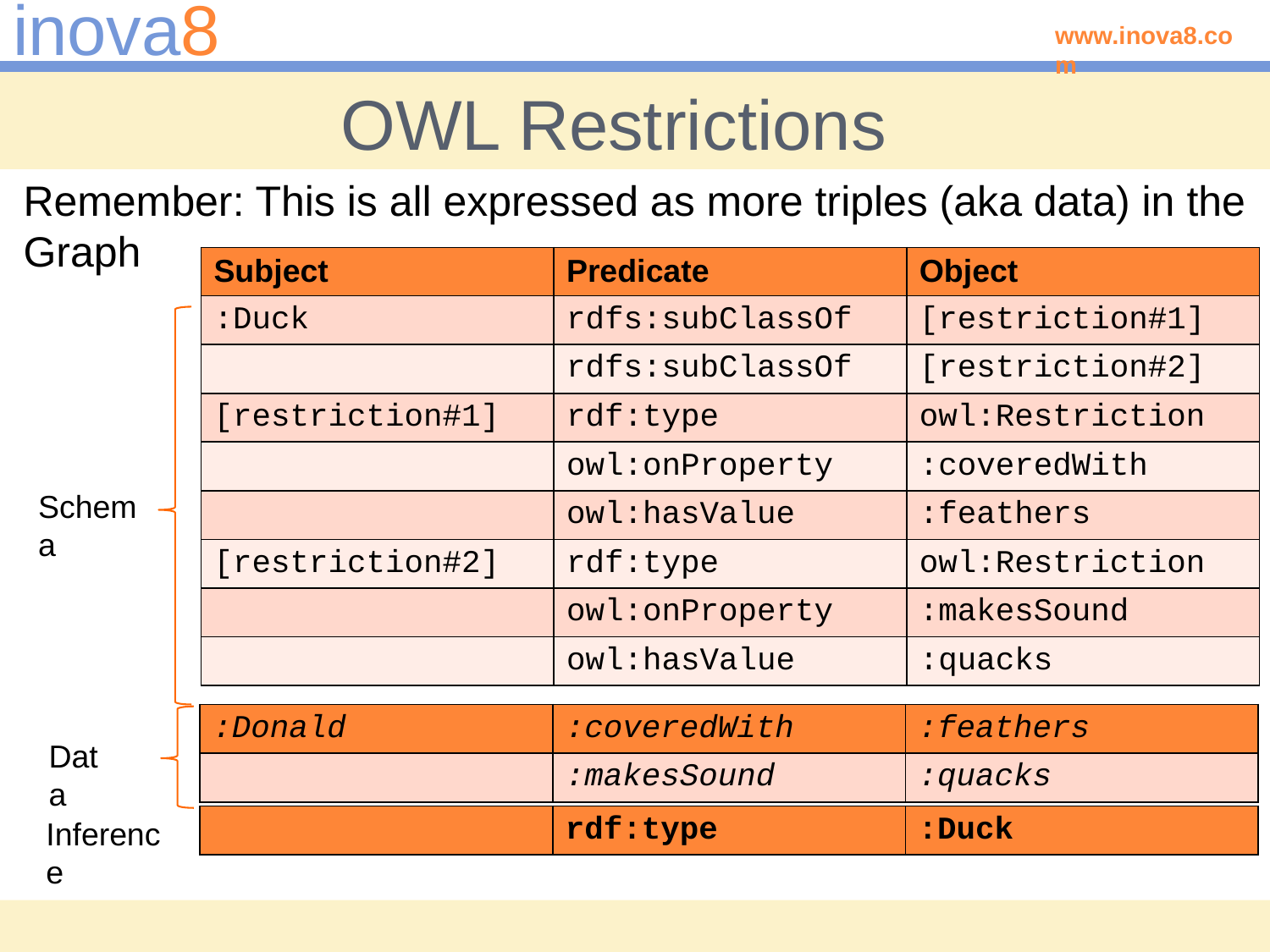

# OWL Restrictions
Remember: This is all expressed as more triples (aka data) in the Graph
| Subject | Predicate | Object |
| --- | --- | --- |
| :Duck | rdfs:subClassOf | [restriction#1] |
|  | rdfs:subClassOf | [restriction#2] |
| [restriction#1] | rdf:type | owl:Restriction |
|  | owl:onProperty | :coveredWith |
|  | owl:hasValue | :feathers |
| [restriction#2] | rdf:type | owl:Restriction |
|  | owl:onProperty | :makesSound |
|  | owl:hasValue | :quacks |

Schema
| :Donald | :coveredWith | :feathers |
| --- | --- | --- |
|  | :makesSound | :quacks |

Data
|  | rdf:type | :Duck |
| --- | --- | --- |
Inference